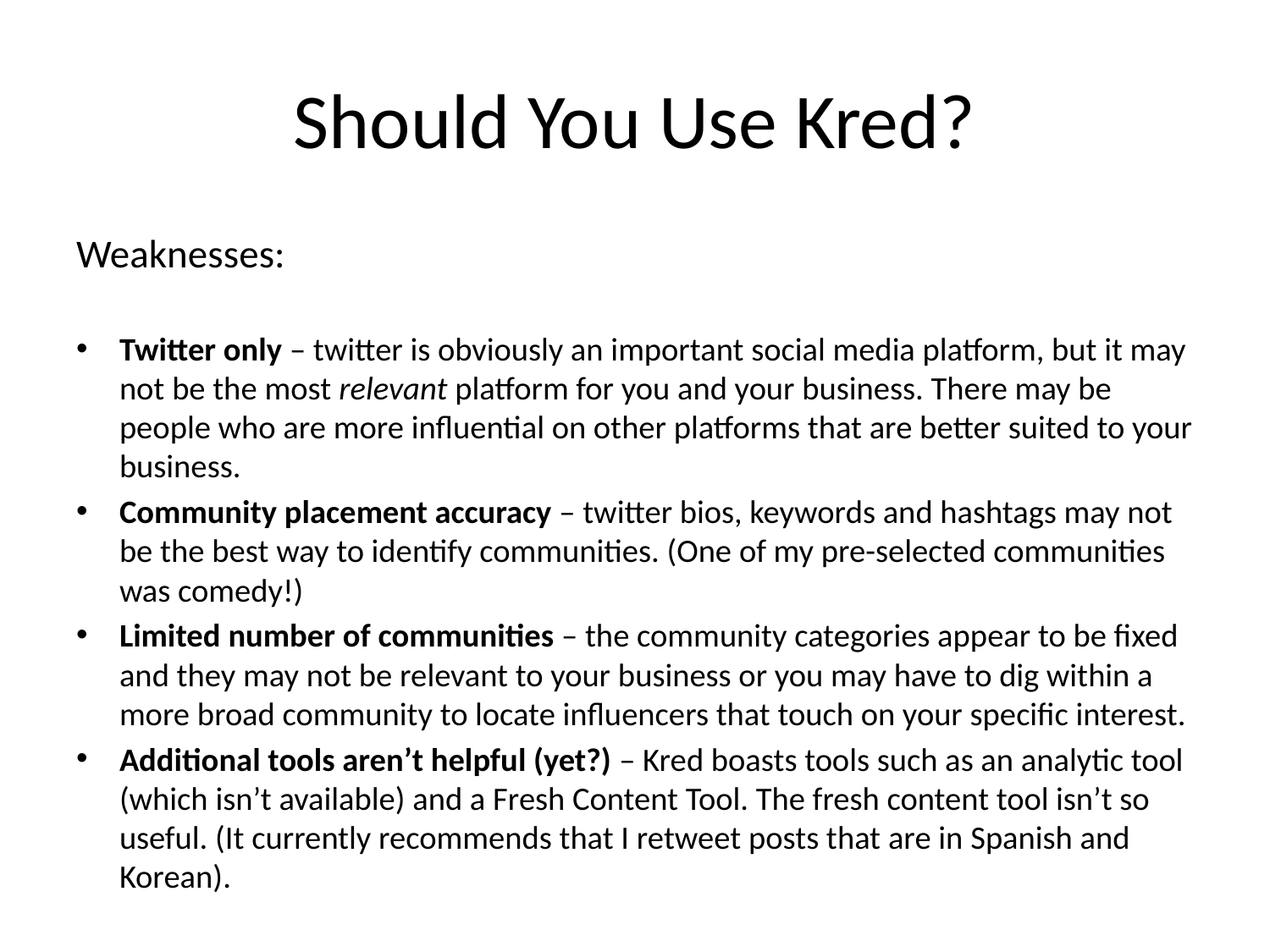

# Should You Use Kred?
Weaknesses:

Twitter only – twitter is obviously an important social media platform, but it may not be the most relevant platform for you and your business. There may be people who are more influential on other platforms that are better suited to your business.
Community placement accuracy – twitter bios, keywords and hashtags may not be the best way to identify communities. (One of my pre-selected communities was comedy!)
Limited number of communities – the community categories appear to be fixed and they may not be relevant to your business or you may have to dig within a more broad community to locate influencers that touch on your specific interest.
Additional tools aren’t helpful (yet?) – Kred boasts tools such as an analytic tool (which isn’t available) and a Fresh Content Tool. The fresh content tool isn’t so useful. (It currently recommends that I retweet posts that are in Spanish and Korean).